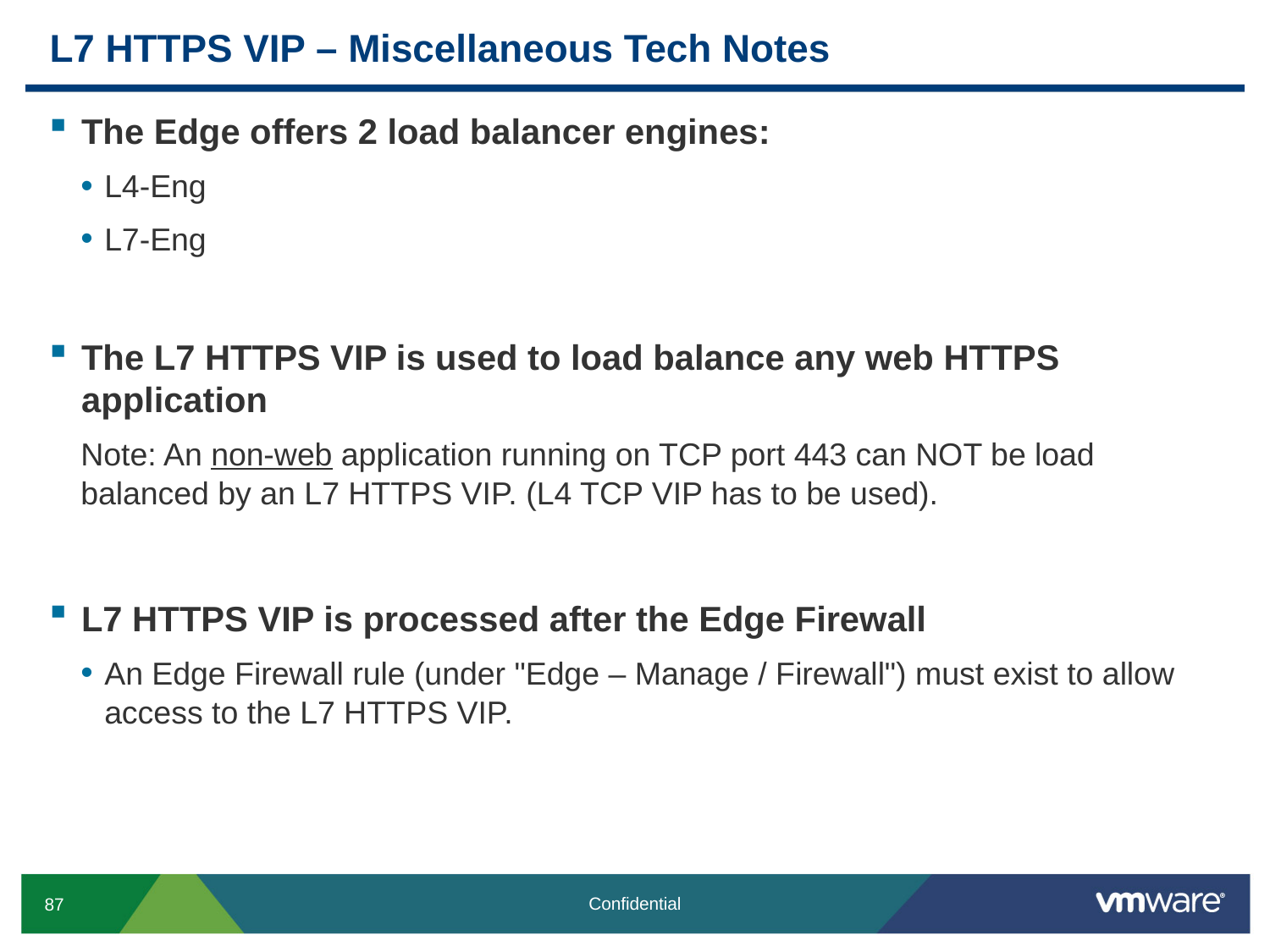

# L7 HTTPS VIP – Miscellaneous Tech Notes
The Edge offers 2 load balancer engines:
L4-Eng
L7-Eng

The L7 HTTPS VIP is used to load balance any web HTTPS application
Note: An non-web application running on TCP port 443 can NOT be load balanced by an L7 HTTPS VIP. (L4 TCP VIP has to be used).

L7 HTTPS VIP is processed after the Edge Firewall
An Edge Firewall rule (under "Edge – Manage / Firewall") must exist to allow access to the L7 HTTPS VIP.